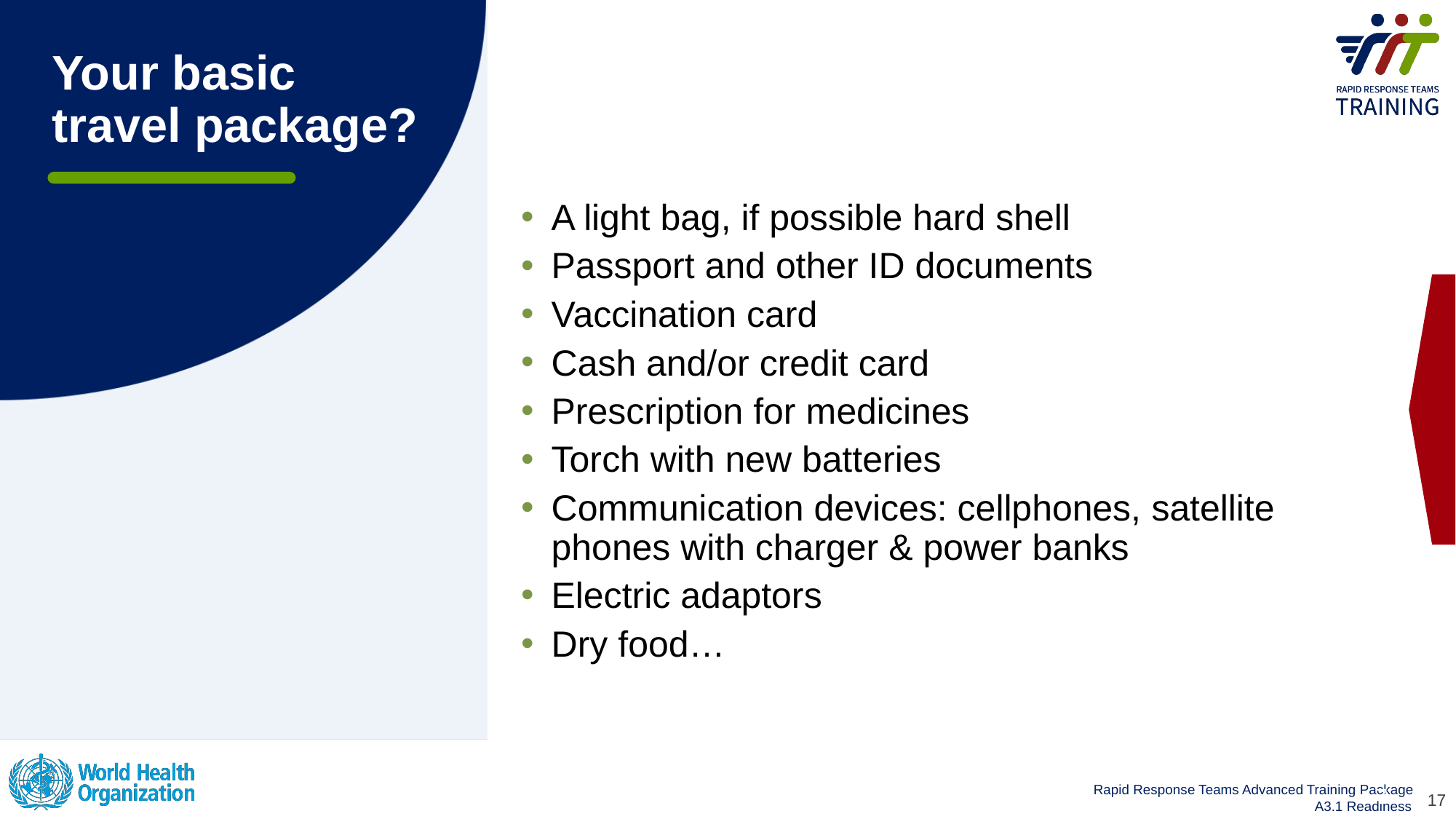

# Your basic travel package?
A light bag, if possible hard shell
Passport and other ID documents
Vaccination card
Cash and/or credit card
Prescription for medicines
Torch with new batteries
Communication devices: cellphones, satellite phones with charger & power banks
Electric adaptors
Dry food…

17